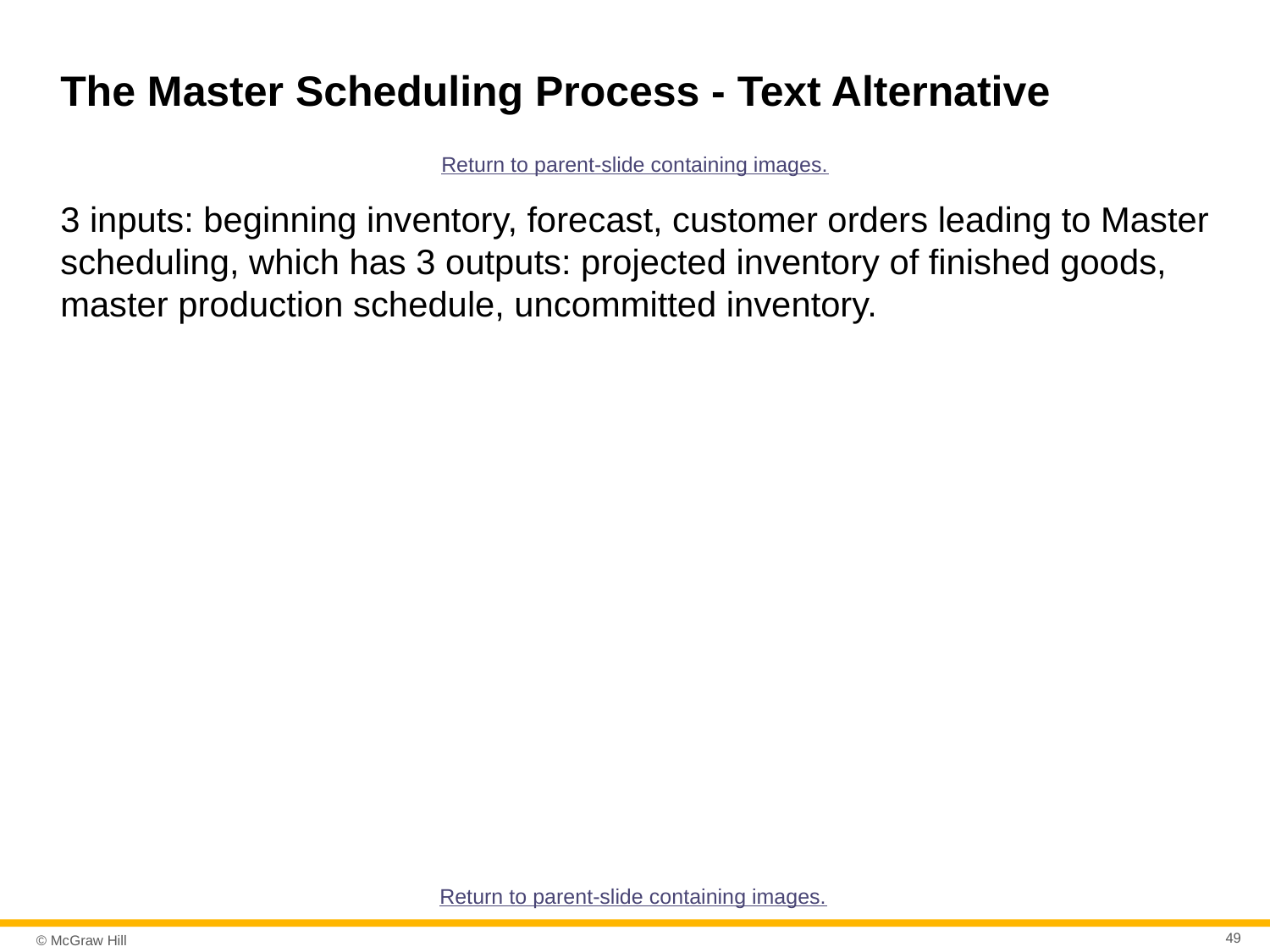

# The Master Scheduling Process - Text Alternative
Return to parent-slide containing images.
3 inputs: beginning inventory, forecast, customer orders leading to Master scheduling, which has 3 outputs: projected inventory of finished goods, master production schedule, uncommitted inventory.
Return to parent-slide containing images.